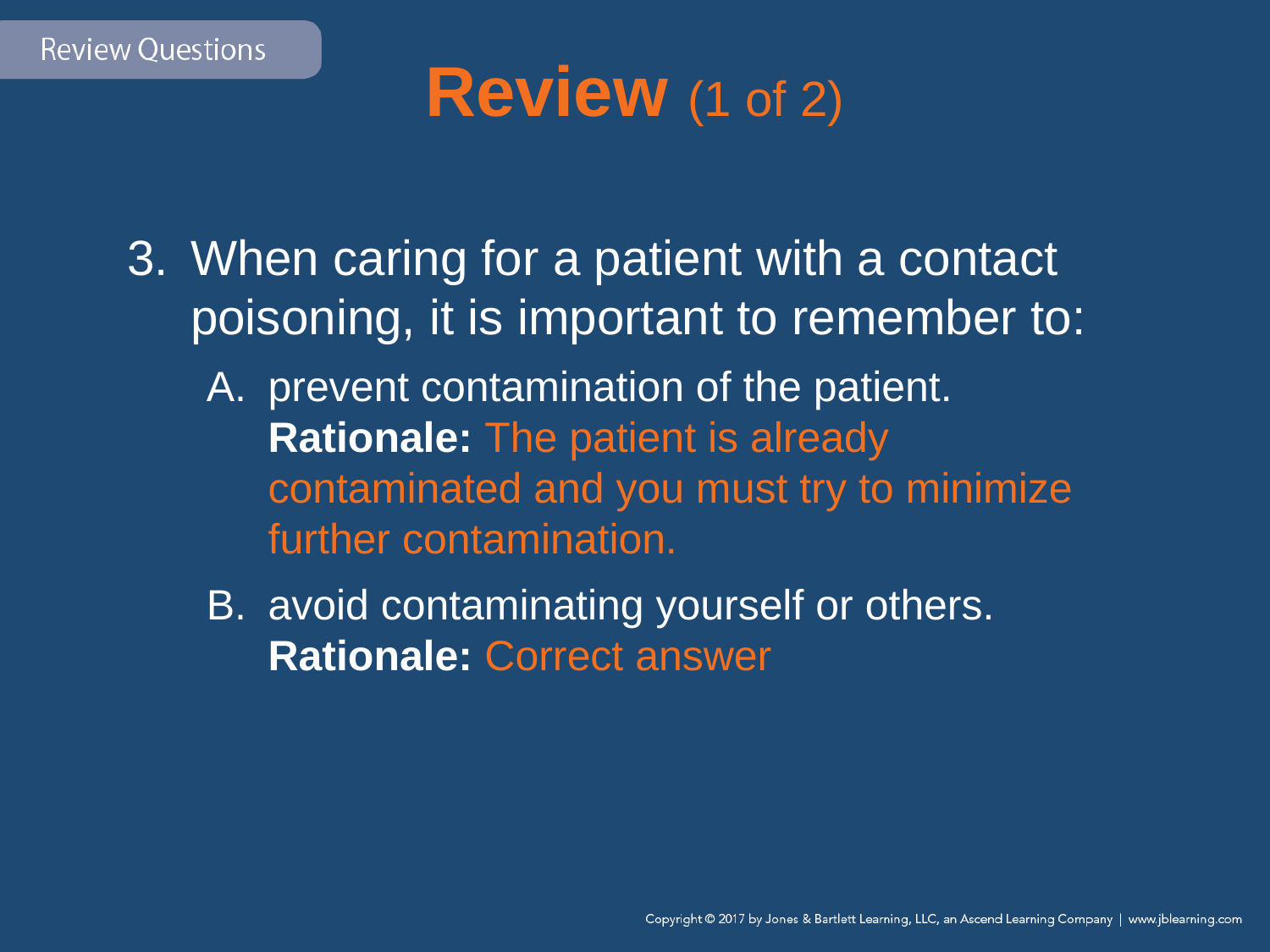

# Review (1 of 2)
When caring for a patient with a contact poisoning, it is important to remember to:
prevent contamination of the patient.
Rationale: The patient is already contaminated and you must try to minimize further contamination.
avoid contaminating yourself or others.
Rationale: Correct answer